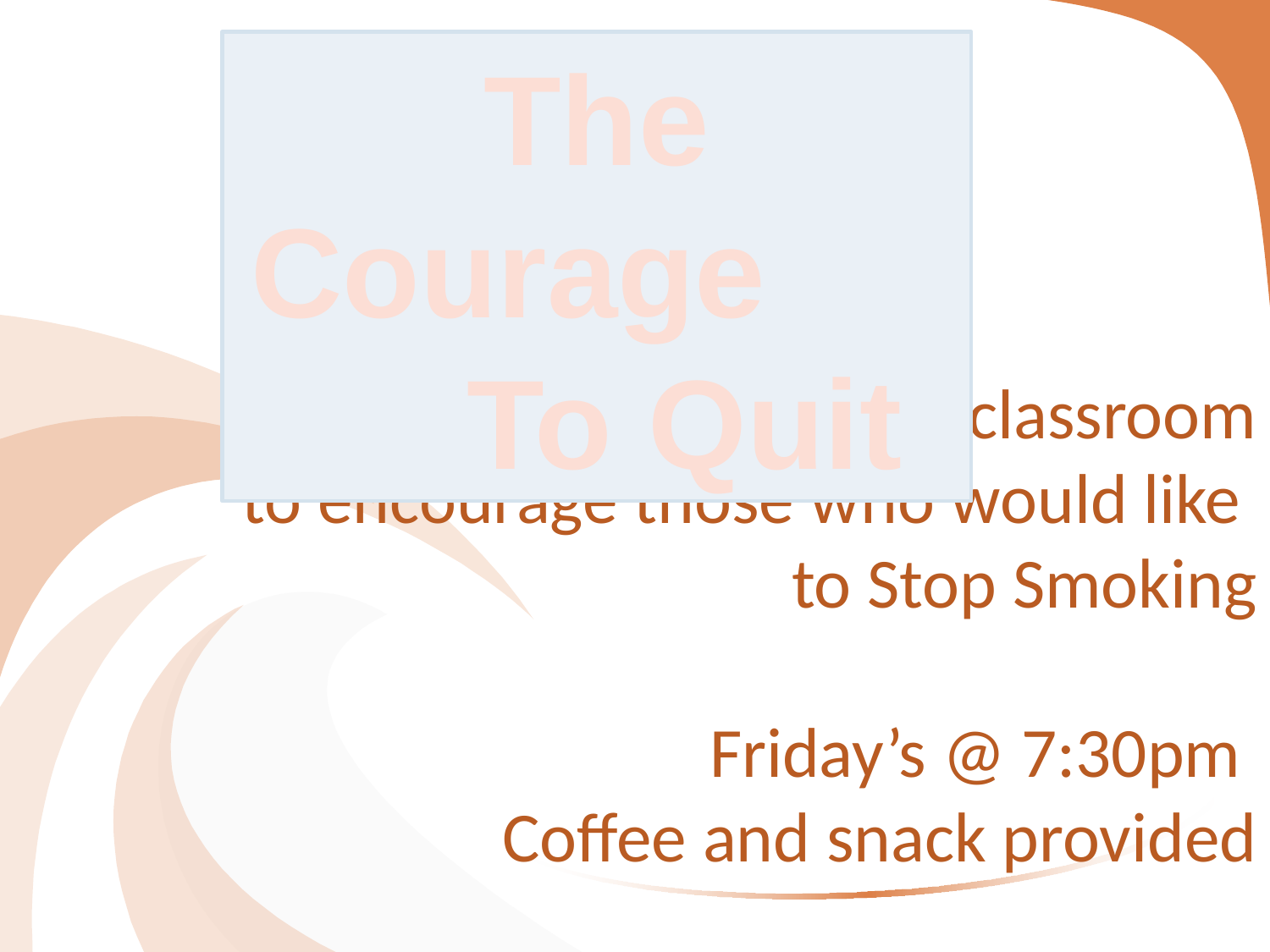

# Join us in the classroom to encourage those who would like to Stop Smoking   Friday’s @ 7:30pm Coffee and snack provided
The Courage           To Quit